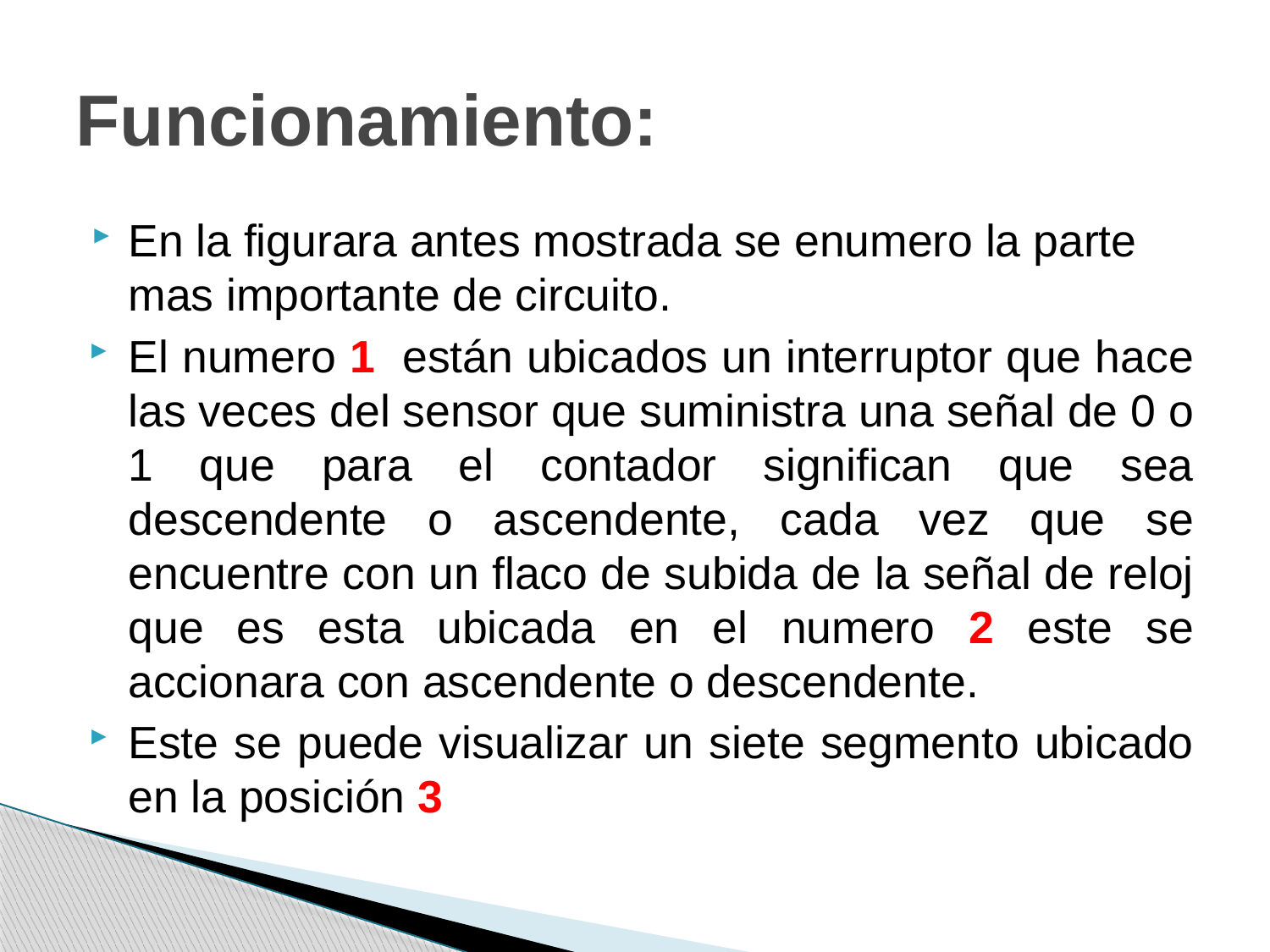

# Funcionamiento:
En la figurara antes mostrada se enumero la parte mas importante de circuito.
El numero 1  están ubicados un interruptor que hace las veces del sensor que suministra una señal de 0 o 1 que para el contador significan que sea descendente o ascendente, cada vez que se encuentre con un flaco de subida de la señal de reloj que es esta ubicada en el numero 2 este se accionara con ascendente o descendente.
Este se puede visualizar un siete segmento ubicado en la posición 3